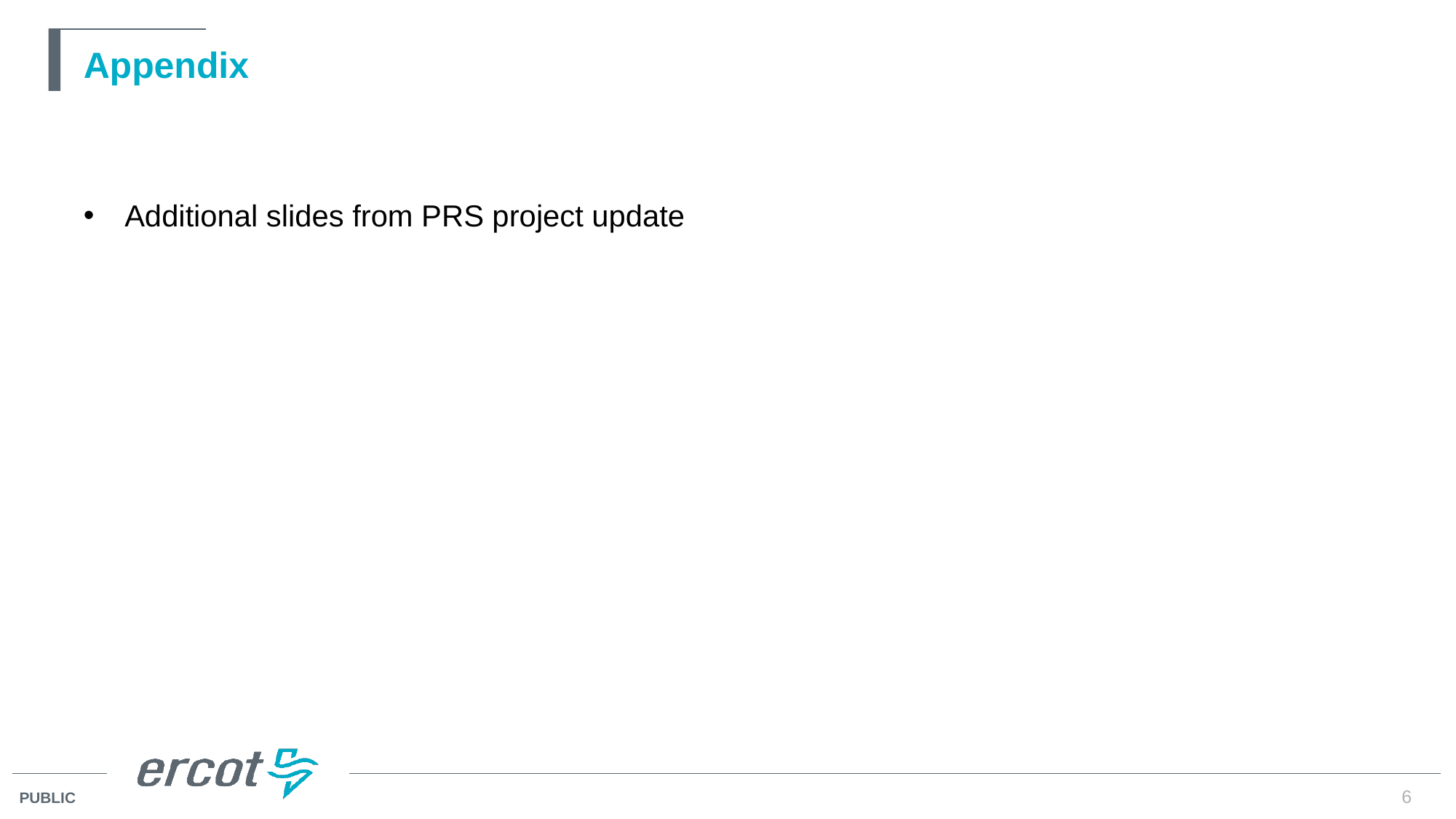

# Appendix
Additional slides from PRS project update
6